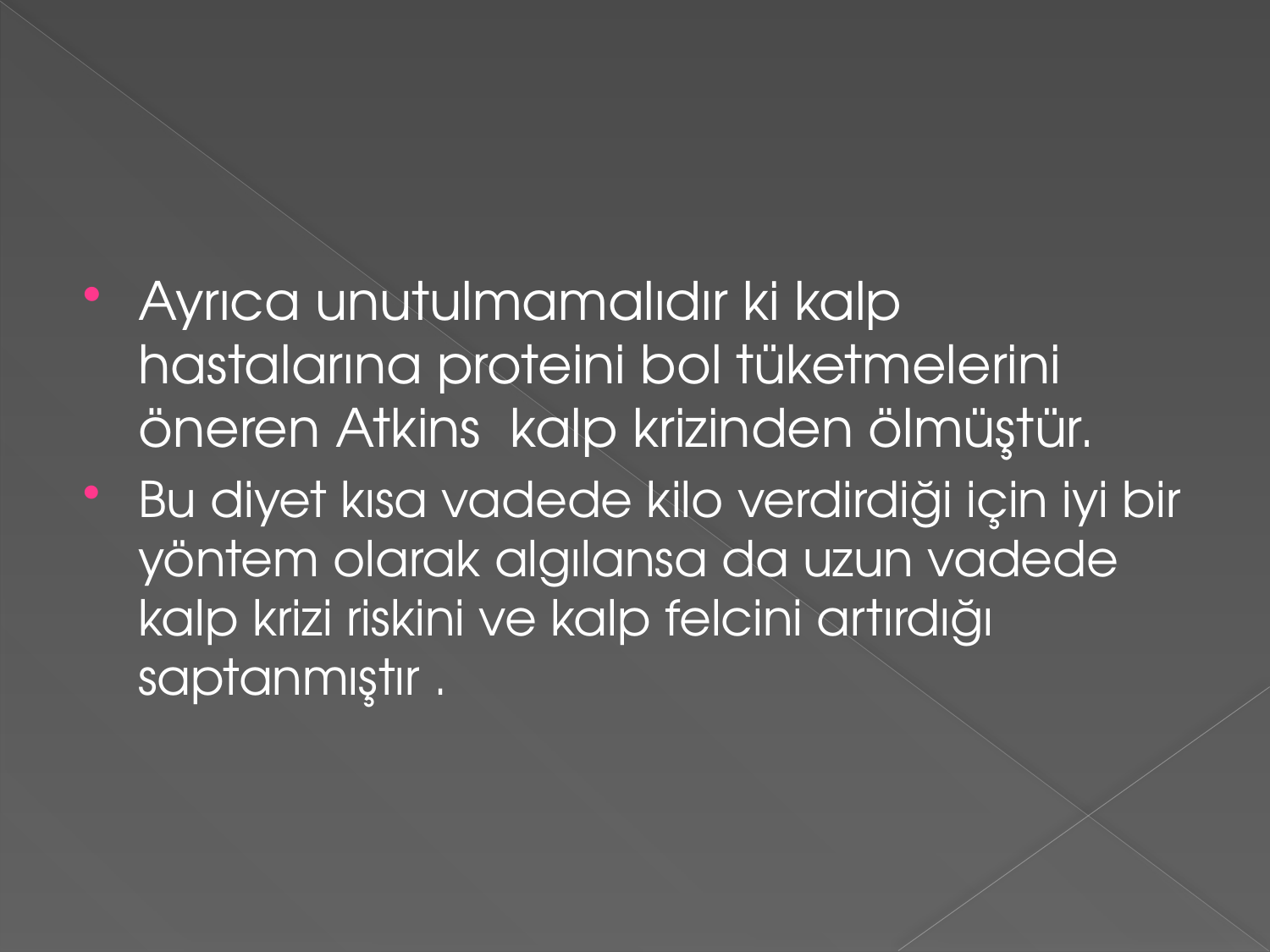

#
Ayrıca unutulmamalıdır ki kalp hastalarına proteini bol tüketmelerini öneren Atkins  kalp krizinden ölmüştür.
Bu diyet kısa vadede kilo verdirdiği için iyi bir yöntem olarak algılansa da uzun vadede kalp krizi riskini ve kalp felcini artırdığı saptanmıştır .